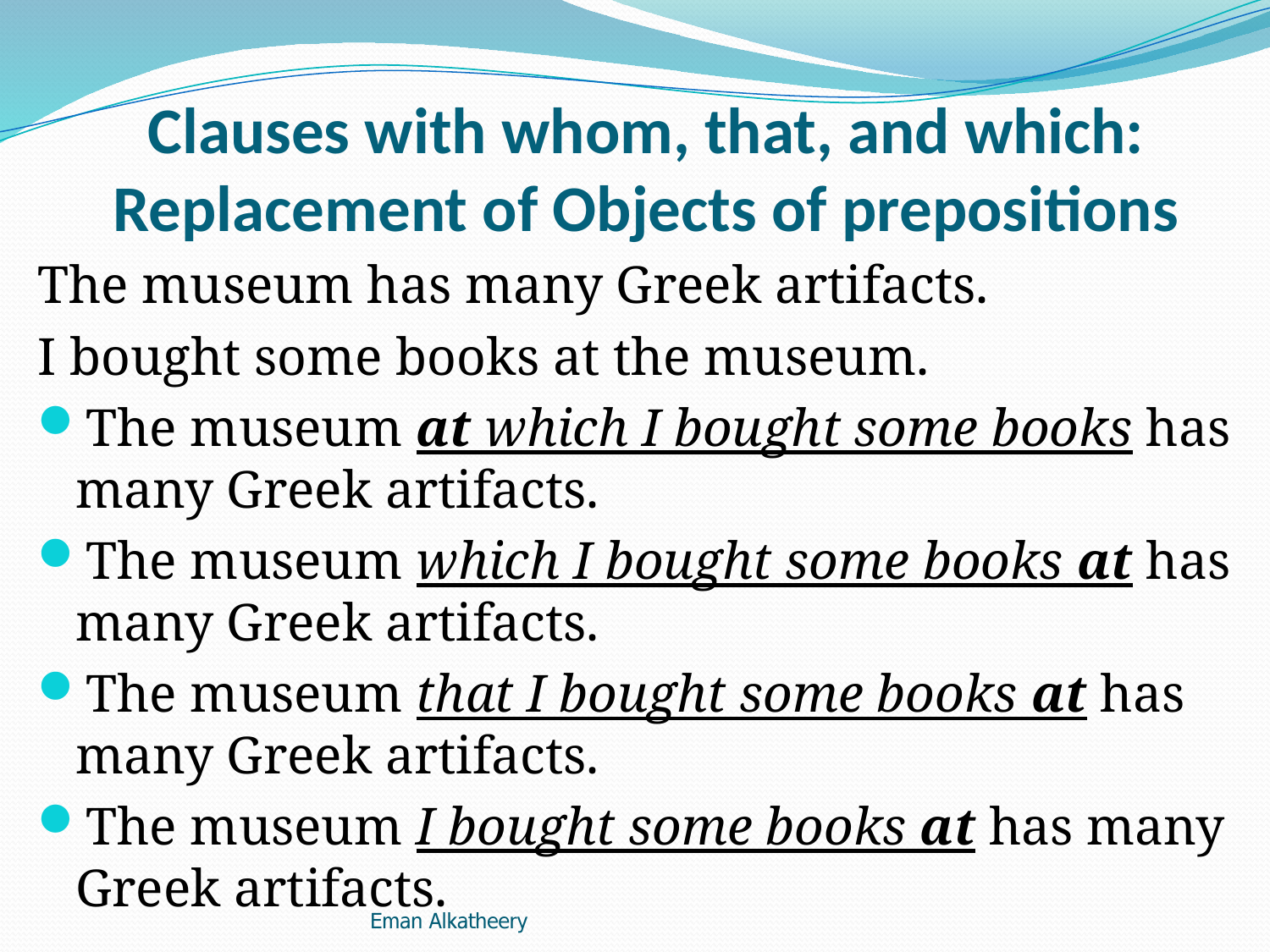

# Clauses with whom, that, and which: Replacement of Objects of prepositions
The museum has many Greek artifacts.
I bought some books at the museum.
The museum at which I bought some books has many Greek artifacts.
The museum which I bought some books at has many Greek artifacts.
The museum that I bought some books at has many Greek artifacts.
The museum I bought some books at has many Greek artifacts.
Eman Alkatheery